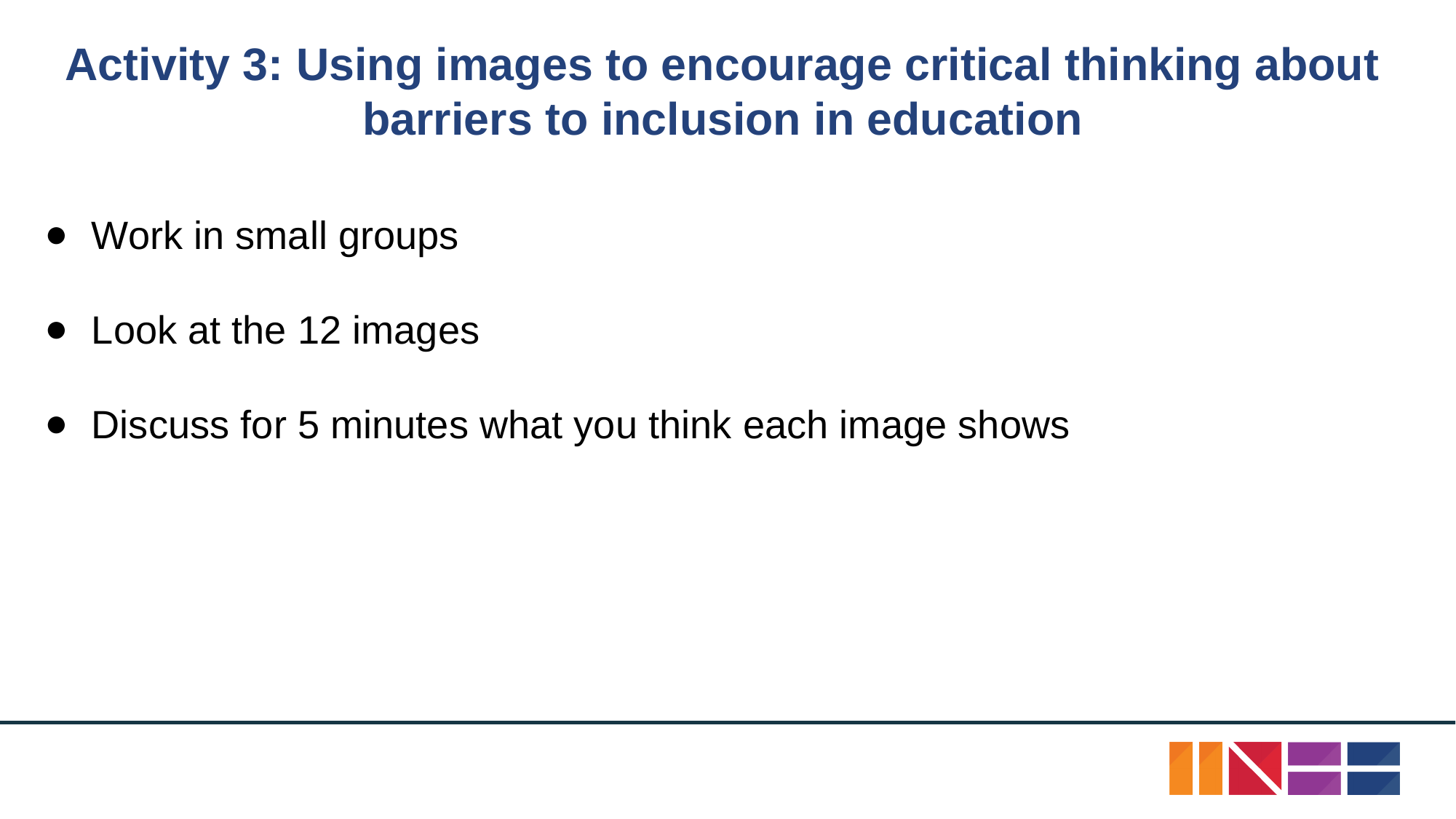

# Activity 3: Using images to encourage critical thinking about barriers to inclusion in education

Work in small groups

Look at the 12 images

Discuss for 5 minutes what you think each image shows